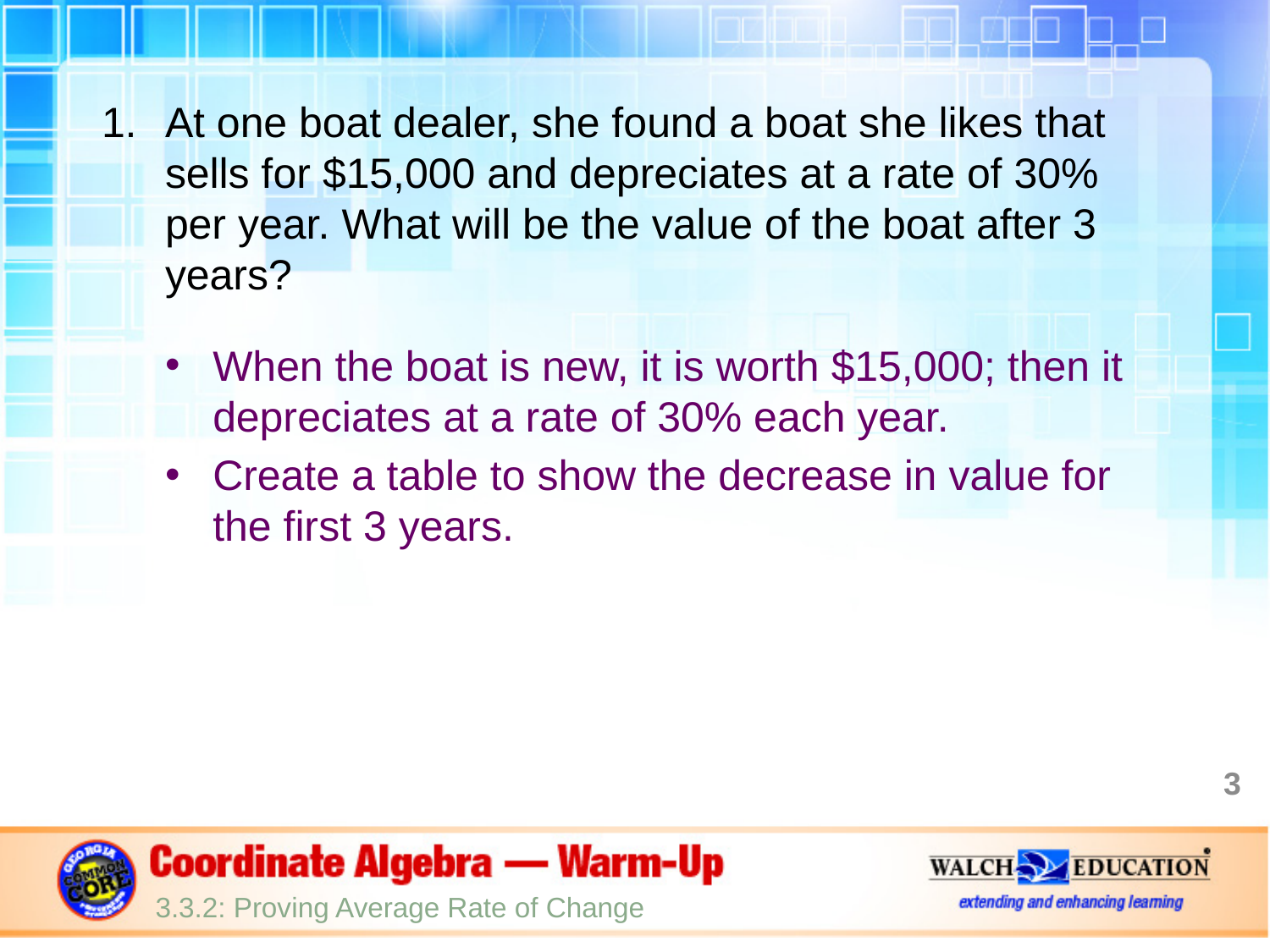

At one boat dealer, she found a boat she likes that sells for $15,000 and depreciates at a rate of 30% per year. What will be the value of the boat after 3 years?
When the boat is new, it is worth $15,000; then it depreciates at a rate of 30% each year.
Create a table to show the decrease in value for the first 3 years.
3
3.3.2: Proving Average Rate of Change